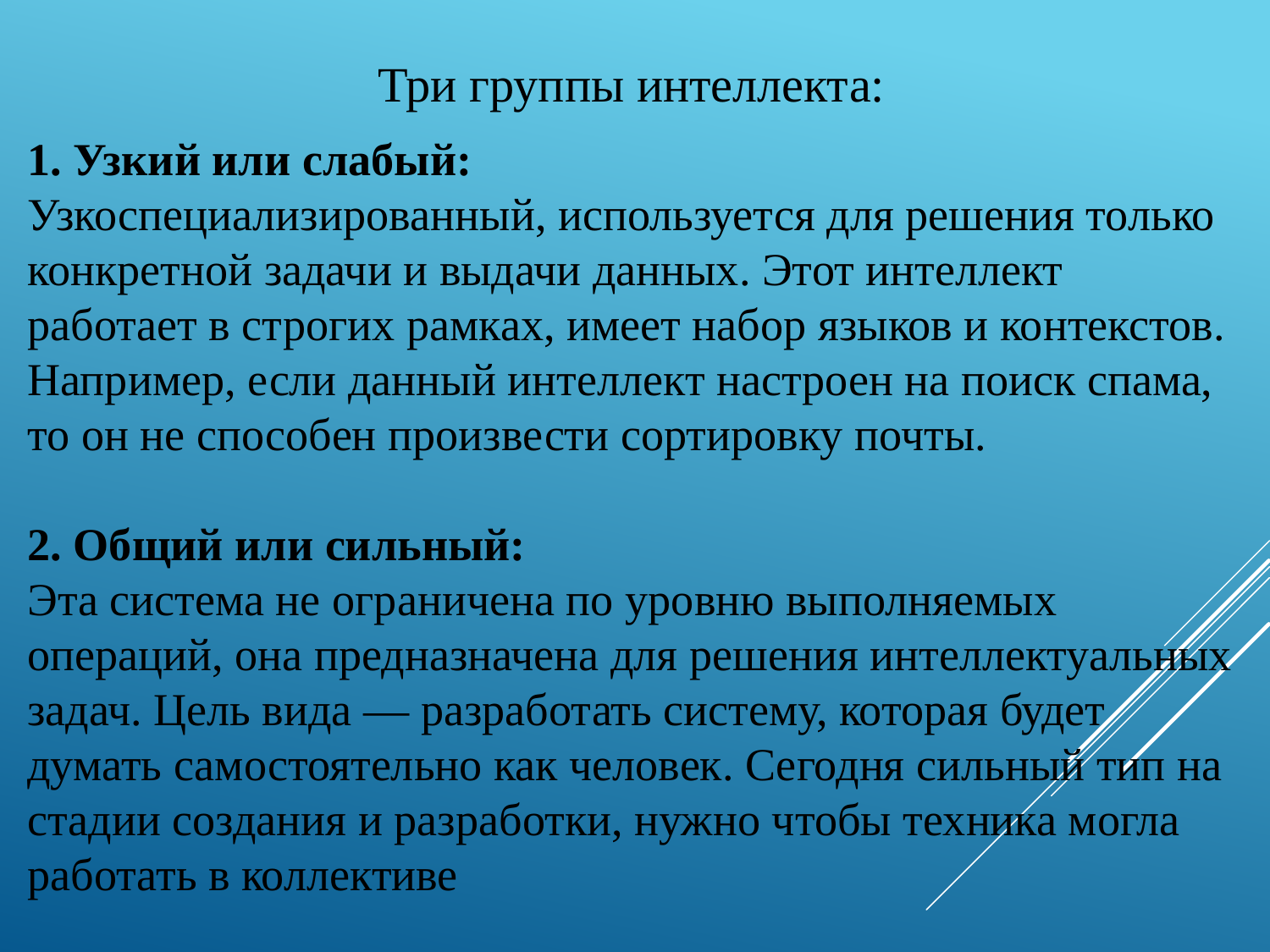

Три группы интеллекта:
1. Узкий или слабый:
Узкоспециализированный, используется для решения только конкретной задачи и выдачи данных. Этот интеллект работает в строгих рамках, имеет набор языков и контекстов. Например, если данный интеллект настроен на поиск спама, то он не способен произвести сортировку почты.

2. Общий или сильный:
Эта система не ограничена по уровню выполняемых операций, она предназначена для решения интеллектуальных задач. Цель вида — разработать систему, которая будет думать самостоятельно как человек. Сегодня сильный тип на стадии создания и разработки, нужно чтобы техника могла работать в коллективе